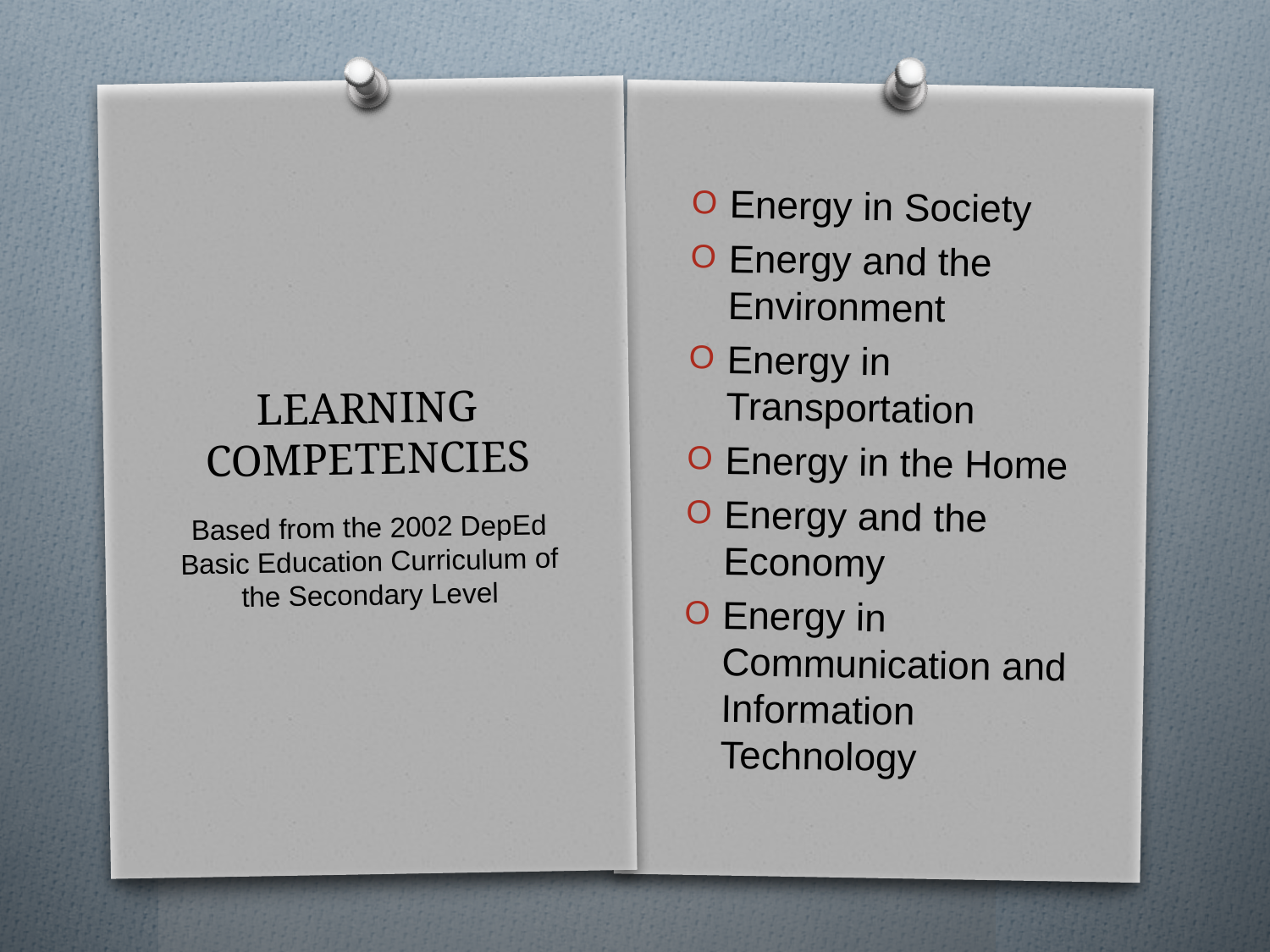

Energy in Society
Energy and the Environment
Energy in Transportation
Energy in the Home
Energy and the Economy
Energy in Communication and Information Technology
# LEARNING COMPETENCIES
Based from the 2002 DepEd Basic Education Curriculum of the Secondary Level